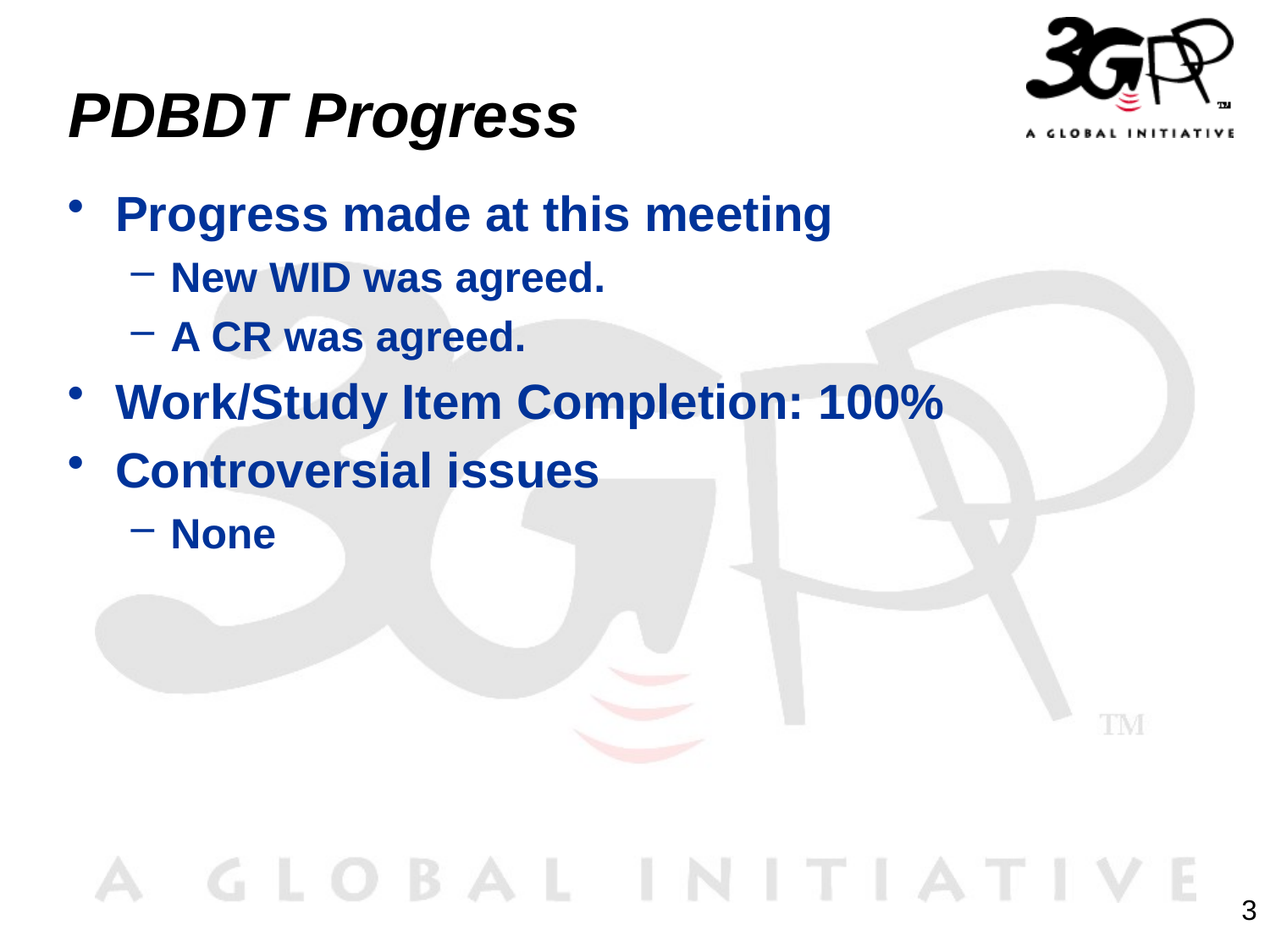

# PDBDT Progress
Progress made at this meeting
New WID was agreed.
A CR was agreed.
Work/Study Item Completion: 100%
Controversial issues
None
3